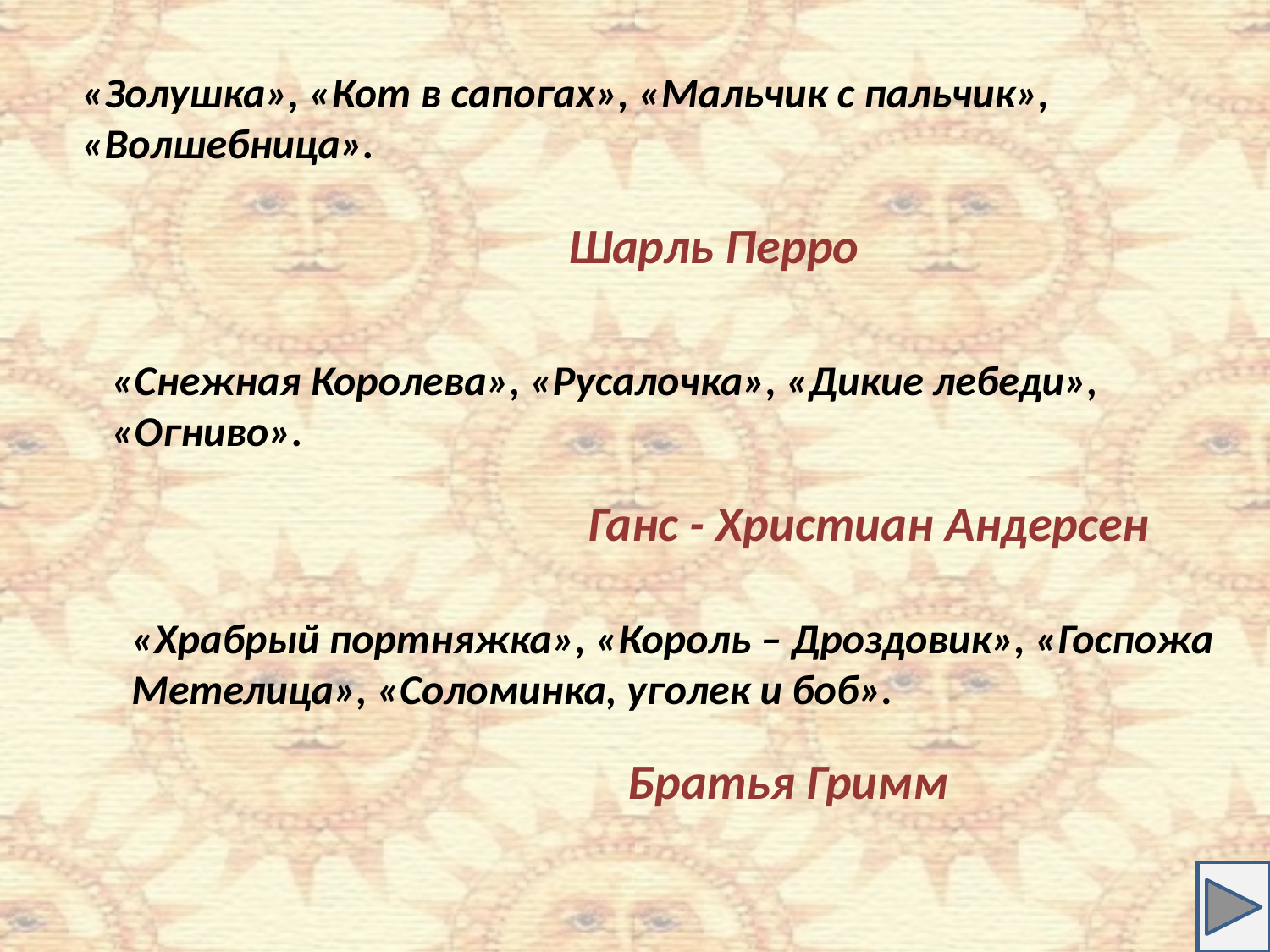

«Золушка», «Кот в сапогах», «Мальчик с пальчик», «Волшебница».
Шарль Перро
«Снежная Королева», «Русалочка», «Дикие лебеди», «Огниво».
Ганс - Христиан Андерсен
«Храбрый портняжка», «Король – Дроздовик», «Госпожа Метелица», «Соломинка, уголек и боб».
Братья Гримм